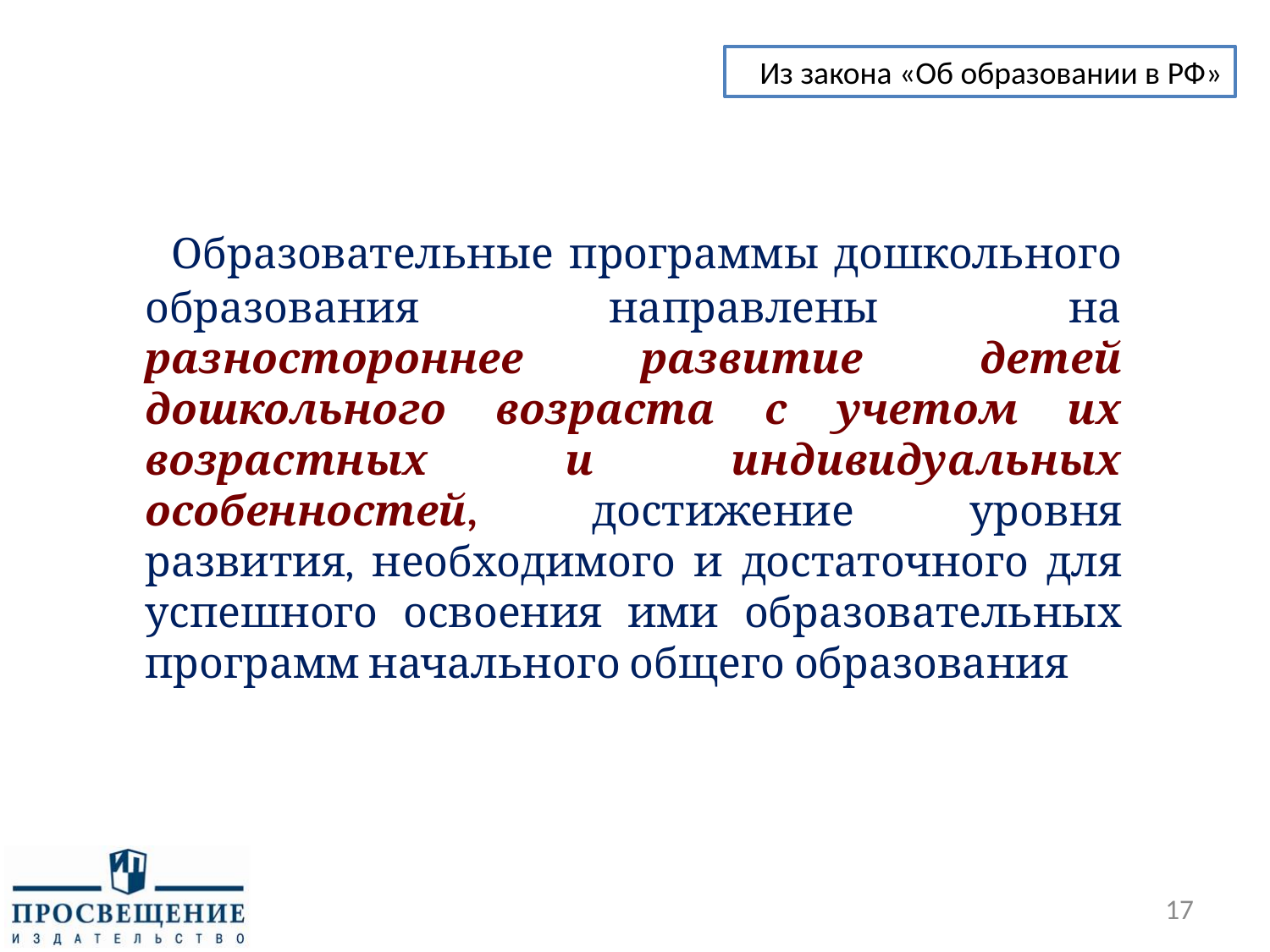

Из закона «Об образовании в РФ»
    Образовательные программы дошкольного образования направлены на разностороннее развитие детей дошкольного возраста с учетом их возрастных и индивидуальных особенностей, достижение уровня развития, необходимого и достаточного для успешного освоения ими образовательных программ начального общего образования
17